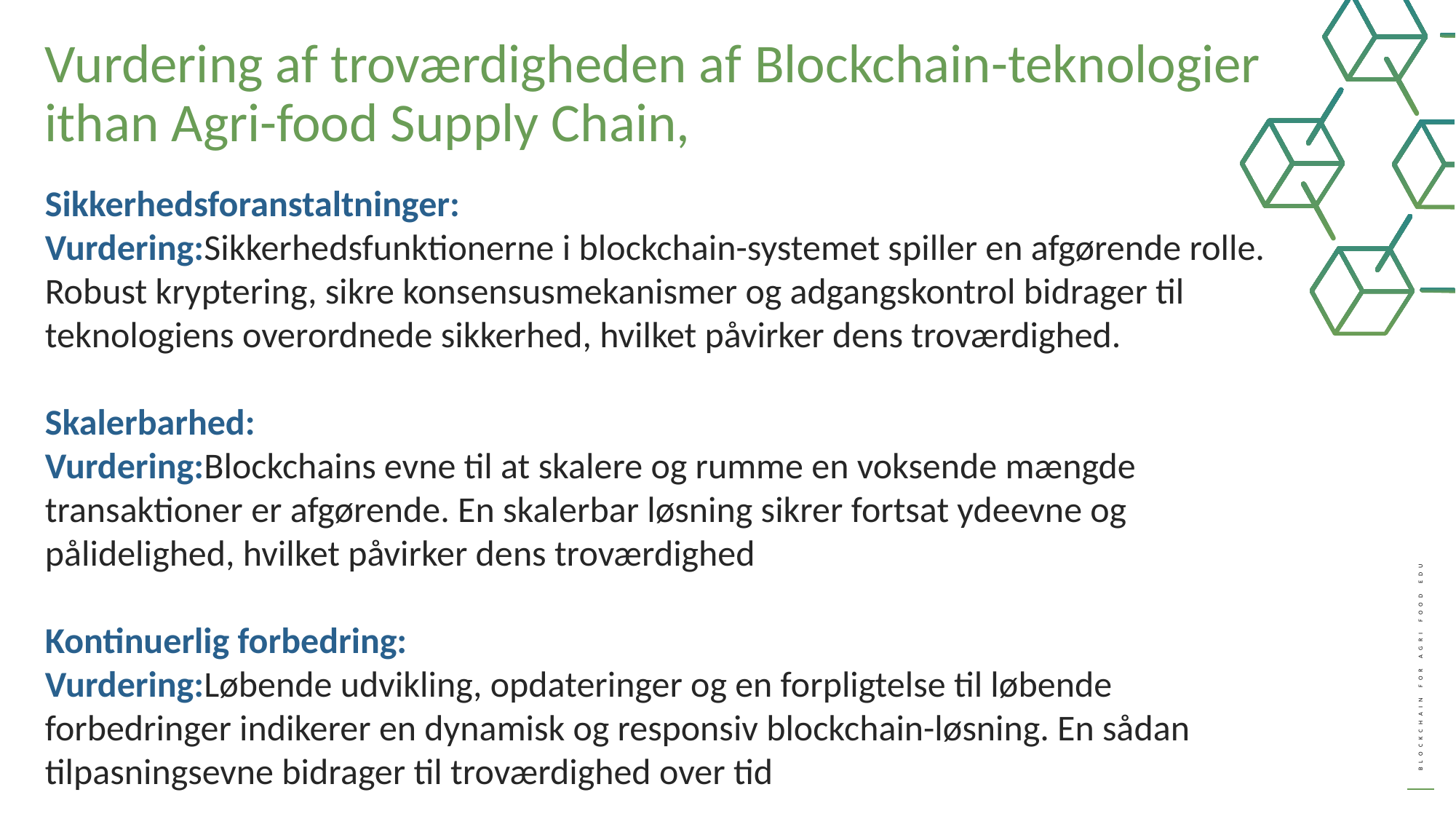

Vurdering af troværdigheden af ​​Blockchain-teknologier ithan Agri-food Supply Chain,
Sikkerhedsforanstaltninger:
Vurdering:Sikkerhedsfunktionerne i blockchain-systemet spiller en afgørende rolle. Robust kryptering, sikre konsensusmekanismer og adgangskontrol bidrager til teknologiens overordnede sikkerhed, hvilket påvirker dens troværdighed.

Skalerbarhed:
Vurdering:Blockchains evne til at skalere og rumme en voksende mængde transaktioner er afgørende. En skalerbar løsning sikrer fortsat ydeevne og pålidelighed, hvilket påvirker dens troværdighed

Kontinuerlig forbedring:
Vurdering:Løbende udvikling, opdateringer og en forpligtelse til løbende forbedringer indikerer en dynamisk og responsiv blockchain-løsning. En sådan tilpasningsevne bidrager til troværdighed over tid